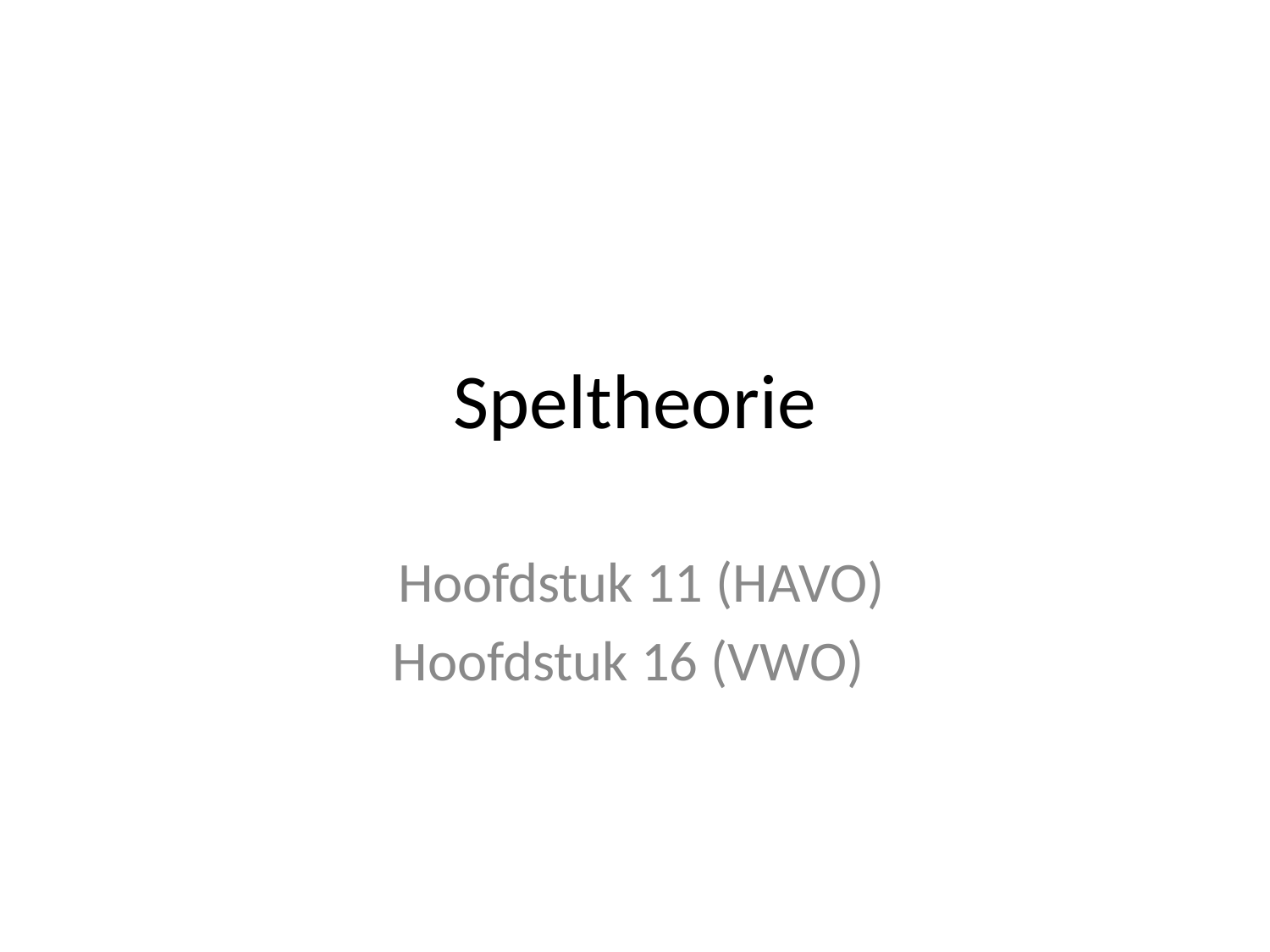

# Speltheorie
 Hoofdstuk 11 (HAVO)
Hoofdstuk 16 (VWO)